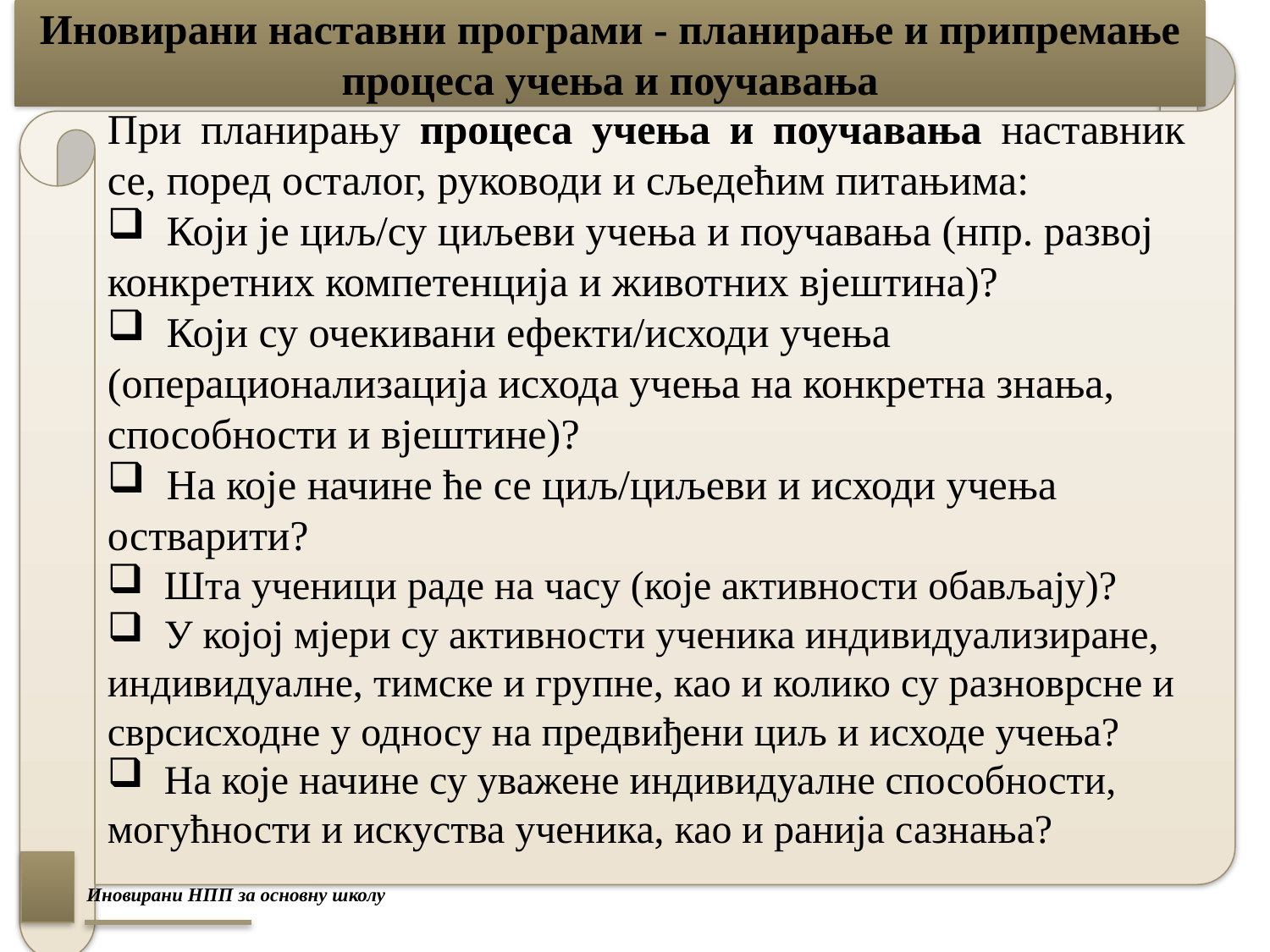

# Иновирани наставни програми - планирање и припремање процеса учења и поучавања
При планирању процеса учења и поучавања наставник се, поред осталог, руководи и сљедећим питањима:
  Који је циљ/су циљеви учења и поучавања (нпр. развој конкретних компетенција и животних вјештина)?
  Који су очекивани ефекти/исходи учења (операционализација исхода учења на конкретна знања, способности и вјештине)?
  На које начине ће се циљ/циљеви и исходи учења остварити?
  Шта ученици раде на часу (које активности обављају)?
  У којој мјери су активности ученика индивидуализиране, индивидуалне, тимске и групне, као и колико су разноврсне и сврсисходне у односу на предвиђени циљ и исходе учења?
  На које начине су уважене индивидуалне способности, могућности и искуства ученика, као и ранија сазнања?

Иновирани НПП за основну школу